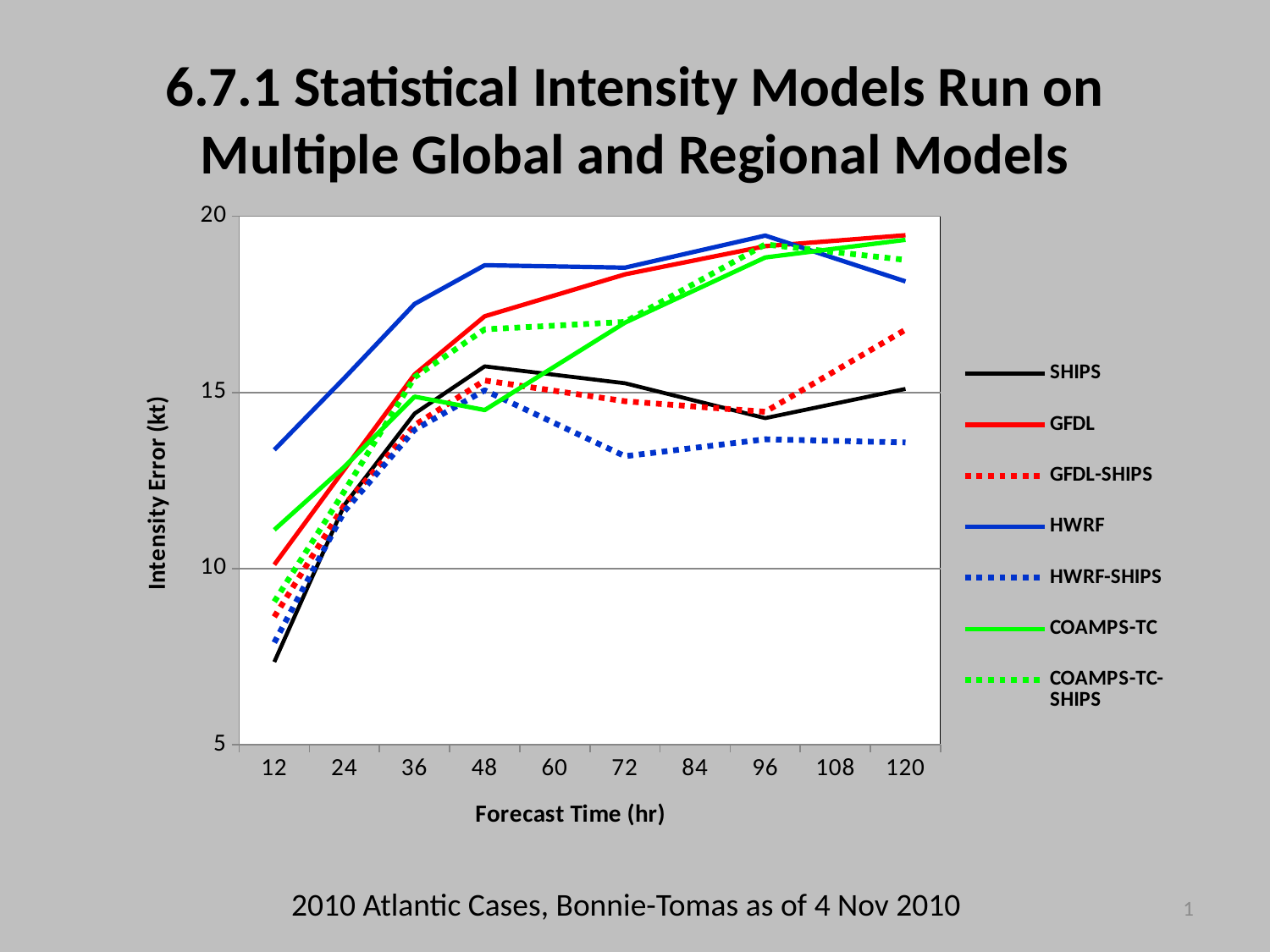

# 6.7.1 Statistical Intensity Models Run on Multiple Global and Regional Models

### Chart

| Category |  |  |  |  |  |  |  |
|---|---|---|---|---|---|---|---|
| 12 | 7.35 | 10.11 | 8.629999999999999 | 13.370000000000001 | 7.9 | 11.1 | 9.06 |
| 24 | 11.81 | 12.82 | 11.81 | 15.41 | 11.629999999999999 | 12.89 | 12.2 |
| 36 | 14.4 | 15.51 | 14.07 | 17.510000000000005 | 13.94 | 14.88 | 15.43 |
| 48 | 15.739999999999998 | 17.16 | 15.34 | 18.610000000000003 | 15.06 | 14.5 | 16.79 |
| 60 | 15.5 | 17.755000000000003 | 15.045 | 18.575 | 14.125 | 15.739999999999998 | 16.895 |
| 72 | 15.26 | 18.35 | 14.75 | 18.54 | 13.19 | 16.979999999999997 | 17.0 |
| 84 | 14.765000000000002 | 18.75 | 14.6 | 18.994999999999994 | 13.43 | 17.904999999999998 | 18.1 |
| 96 | 14.27 | 19.15 | 14.450000000000001 | 19.45 | 13.67 | 18.829999999999995 | 19.2 |
| 108 | 14.685 | 19.305 | 15.615 | 18.799999999999994 | 13.625 | 19.079999999999995 | 18.979999999999997 |
| 120 | 15.1 | 19.459999999999997 | 16.779999999999998 | 18.15 | 13.58 | 19.329999999999995 | 18.76 |
2010 Atlantic Cases, Bonnie-Tomas as of 4 Nov 2010
1